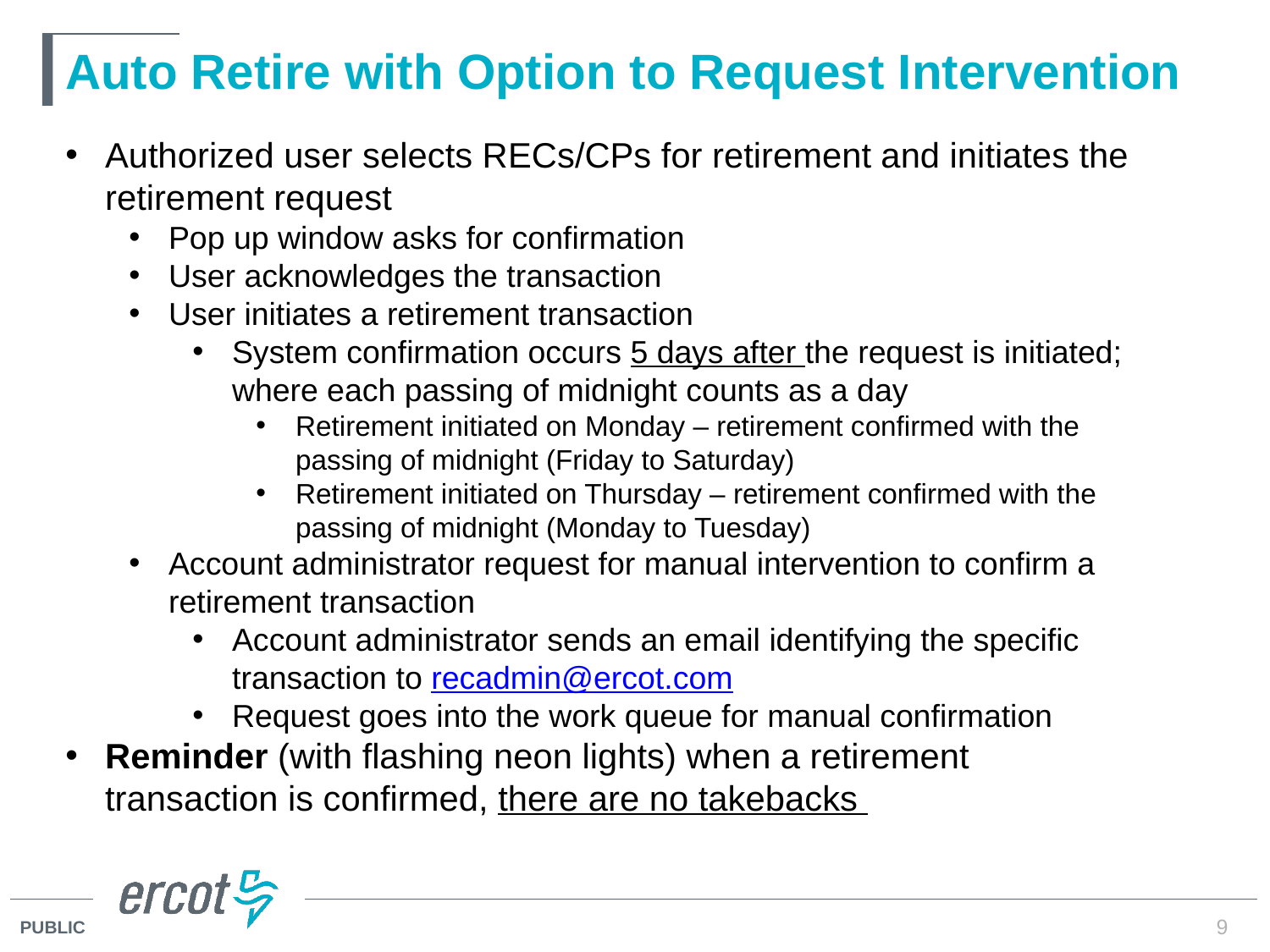

# Auto Retire with Option to Request Intervention
Authorized user selects RECs/CPs for retirement and initiates the retirement request
Pop up window asks for confirmation
User acknowledges the transaction
User initiates a retirement transaction
System confirmation occurs 5 days after the request is initiated; where each passing of midnight counts as a day
Retirement initiated on Monday – retirement confirmed with the passing of midnight (Friday to Saturday)
Retirement initiated on Thursday – retirement confirmed with the passing of midnight (Monday to Tuesday)
Account administrator request for manual intervention to confirm a retirement transaction
Account administrator sends an email identifying the specific transaction to recadmin@ercot.com
Request goes into the work queue for manual confirmation
Reminder (with flashing neon lights) when a retirement transaction is confirmed, there are no takebacks
9